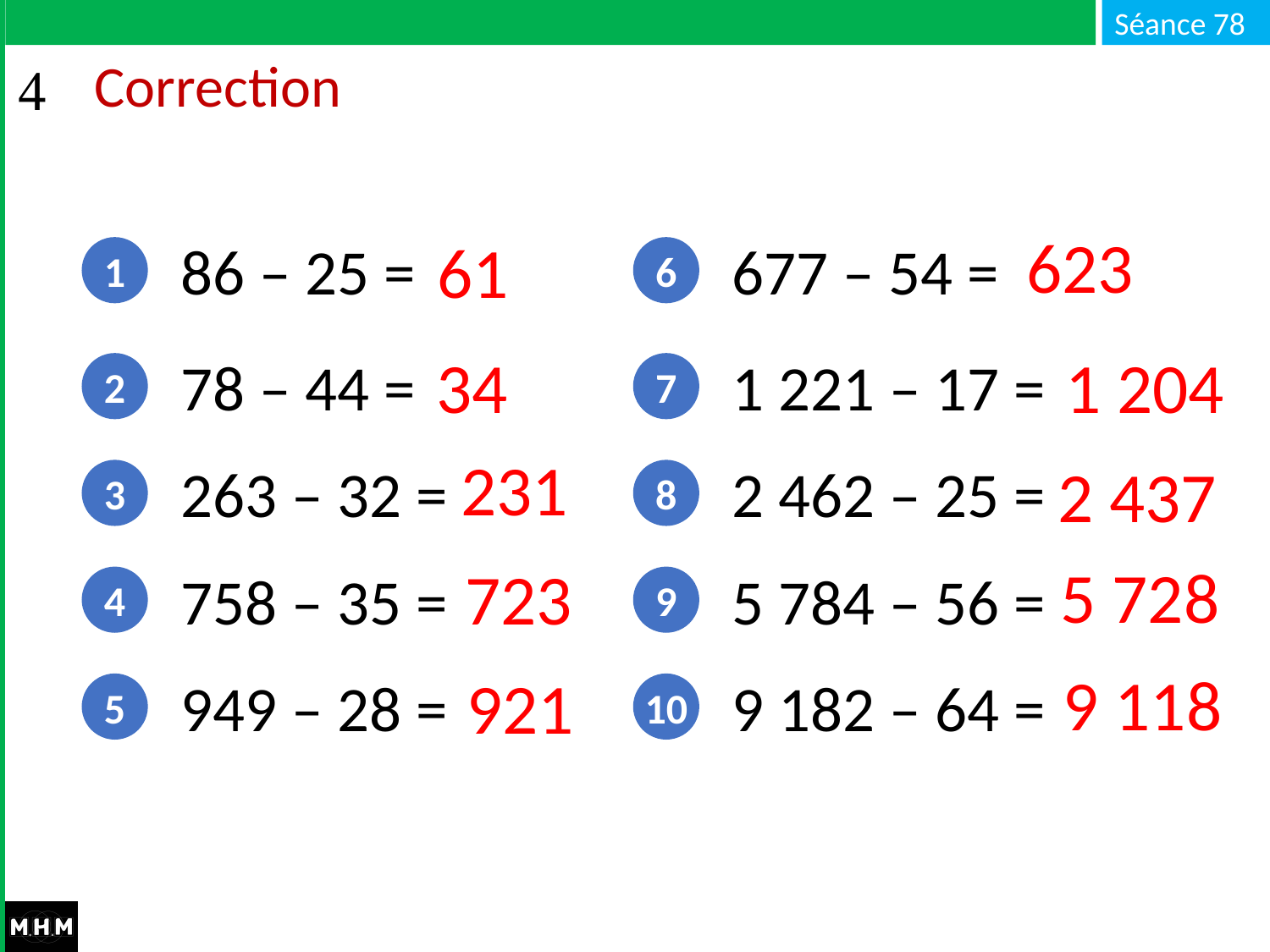

# Correction
623
61
86 – 25 = …
677 – 54 = …
1
6
34
1 204
78 – 44 = …
1 221 – 17 = …
2
7
231
2 437
2 437
263 – 32 = …
2 462 – 25 = …
3
8
5 728
5 728
723
5 728
758 – 35 = …
5 784 – 56 = …
4
9
9 118
921
9 118
949 – 28 = …
9 182 – 64 = …
5
10